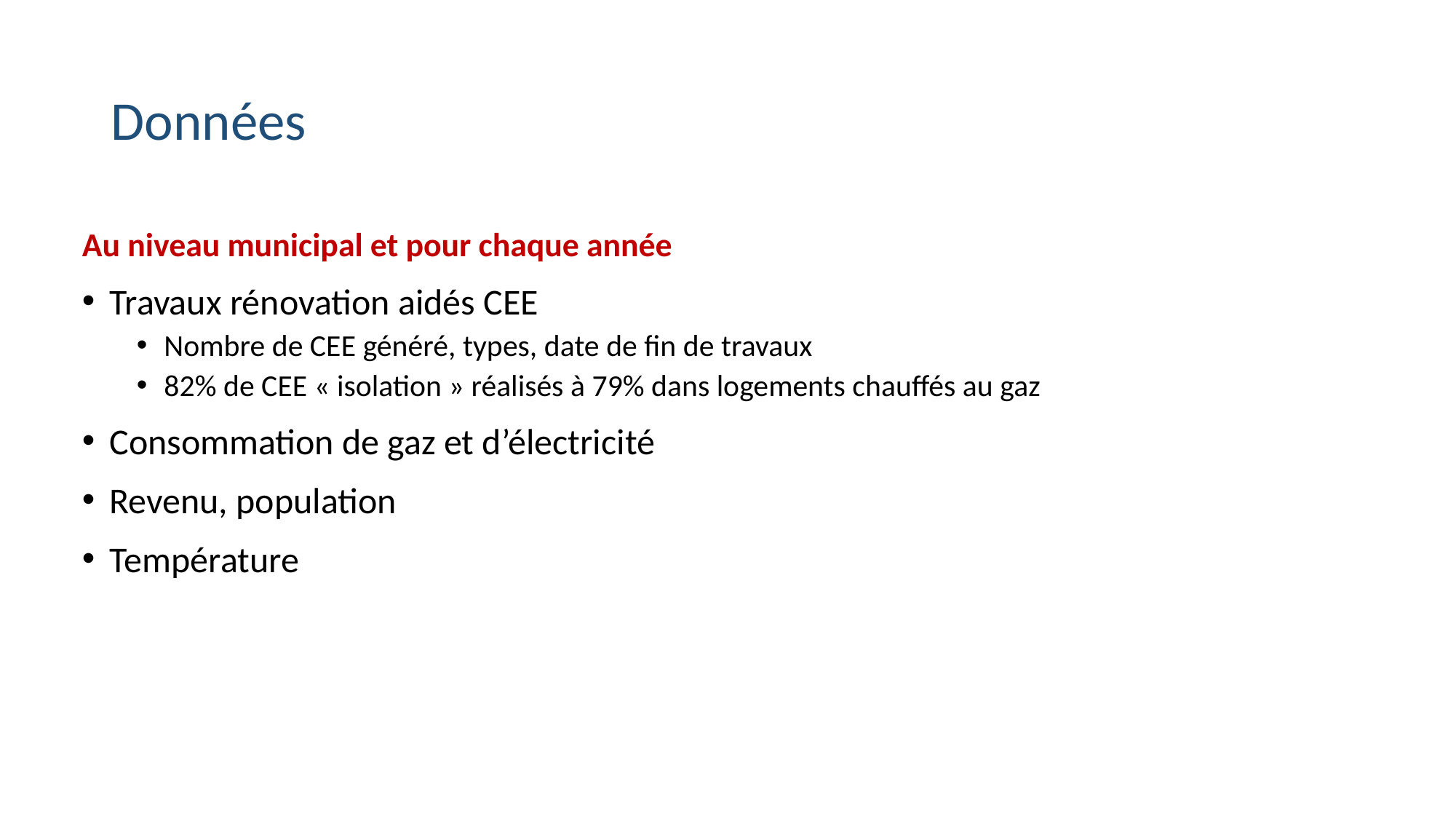

# Données
Au niveau municipal et pour chaque année
Travaux rénovation aidés CEE
Nombre de CEE généré, types, date de fin de travaux
82% de CEE « isolation » réalisés à 79% dans logements chauffés au gaz
Consommation de gaz et d’électricité
Revenu, population
Température